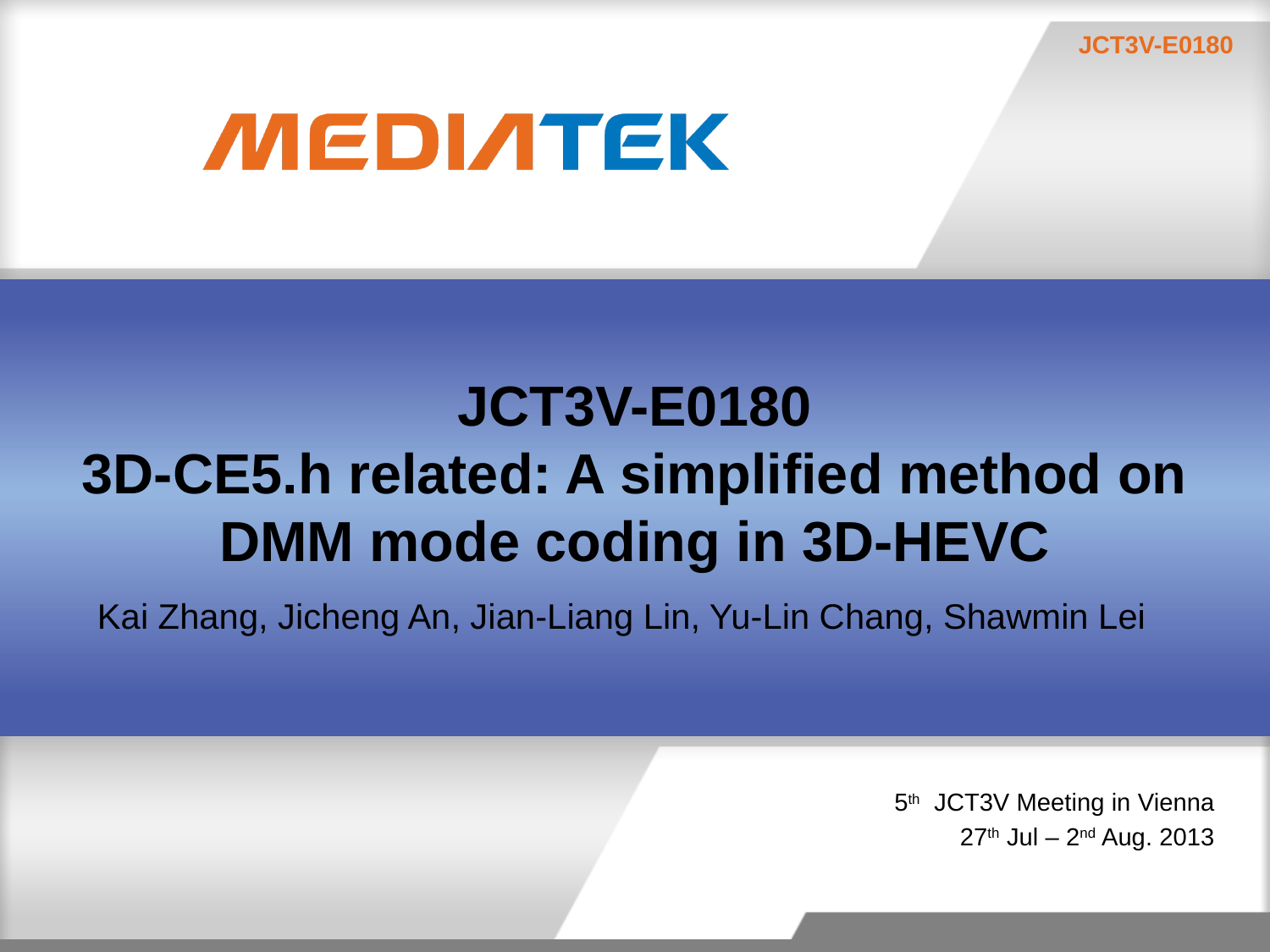

# JCT3V-E0180 3D-CE5.h related: A simplified method on DMM mode coding in 3D-HEVC
Kai Zhang, Jicheng An, Jian-Liang Lin, Yu-Lin Chang, Shawmin Lei